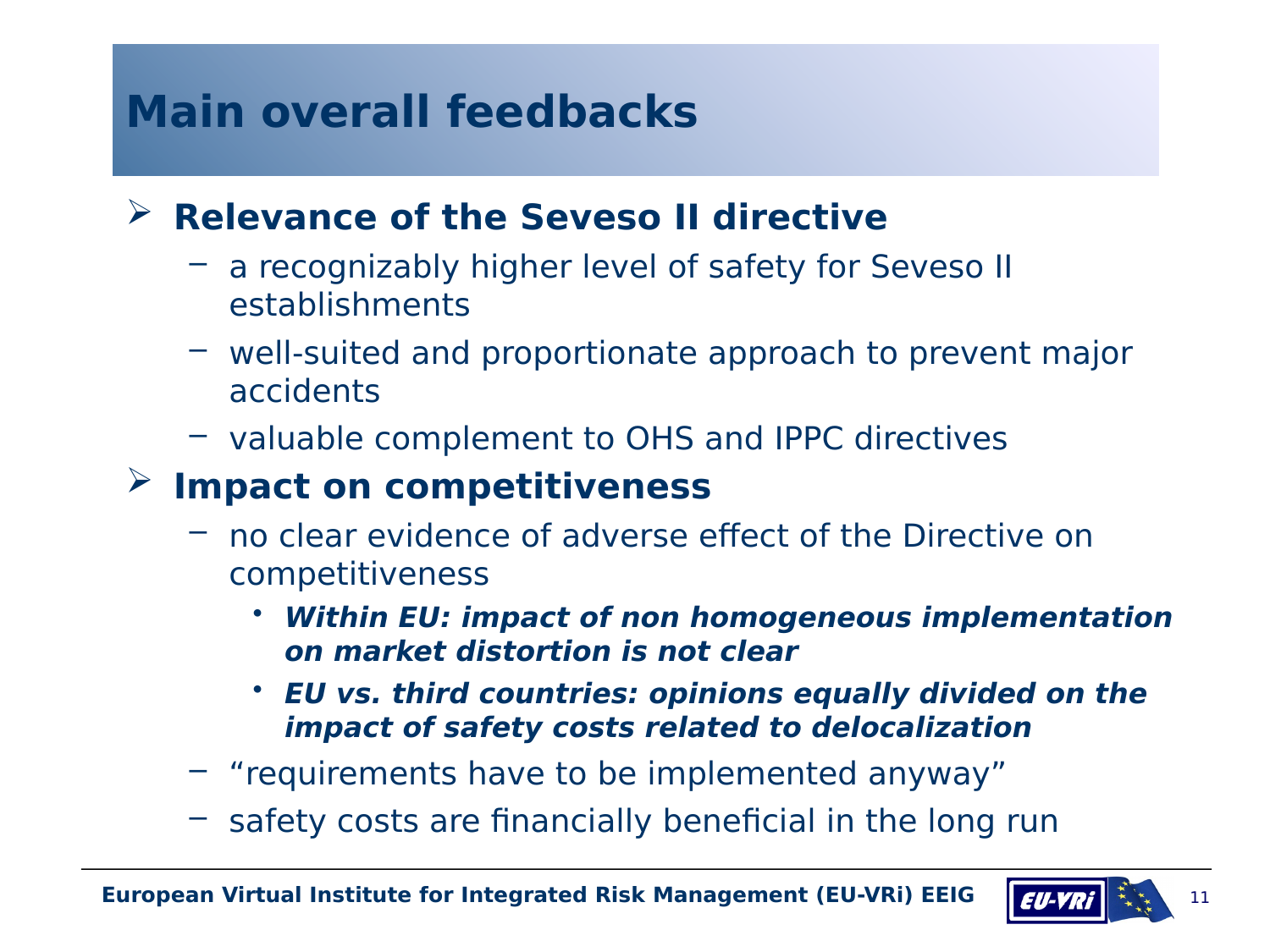

# Main overall feedbacks
Relevance of the Seveso II directive
a recognizably higher level of safety for Seveso II establishments
well-suited and proportionate approach to prevent major accidents
valuable complement to OHS and IPPC directives
Impact on competitiveness
no clear evidence of adverse effect of the Directive on competitiveness
Within EU: impact of non homogeneous implementation on market distortion is not clear
EU vs. third countries: opinions equally divided on the impact of safety costs related to delocalization
“requirements have to be implemented anyway”
safety costs are financially beneficial in the long run